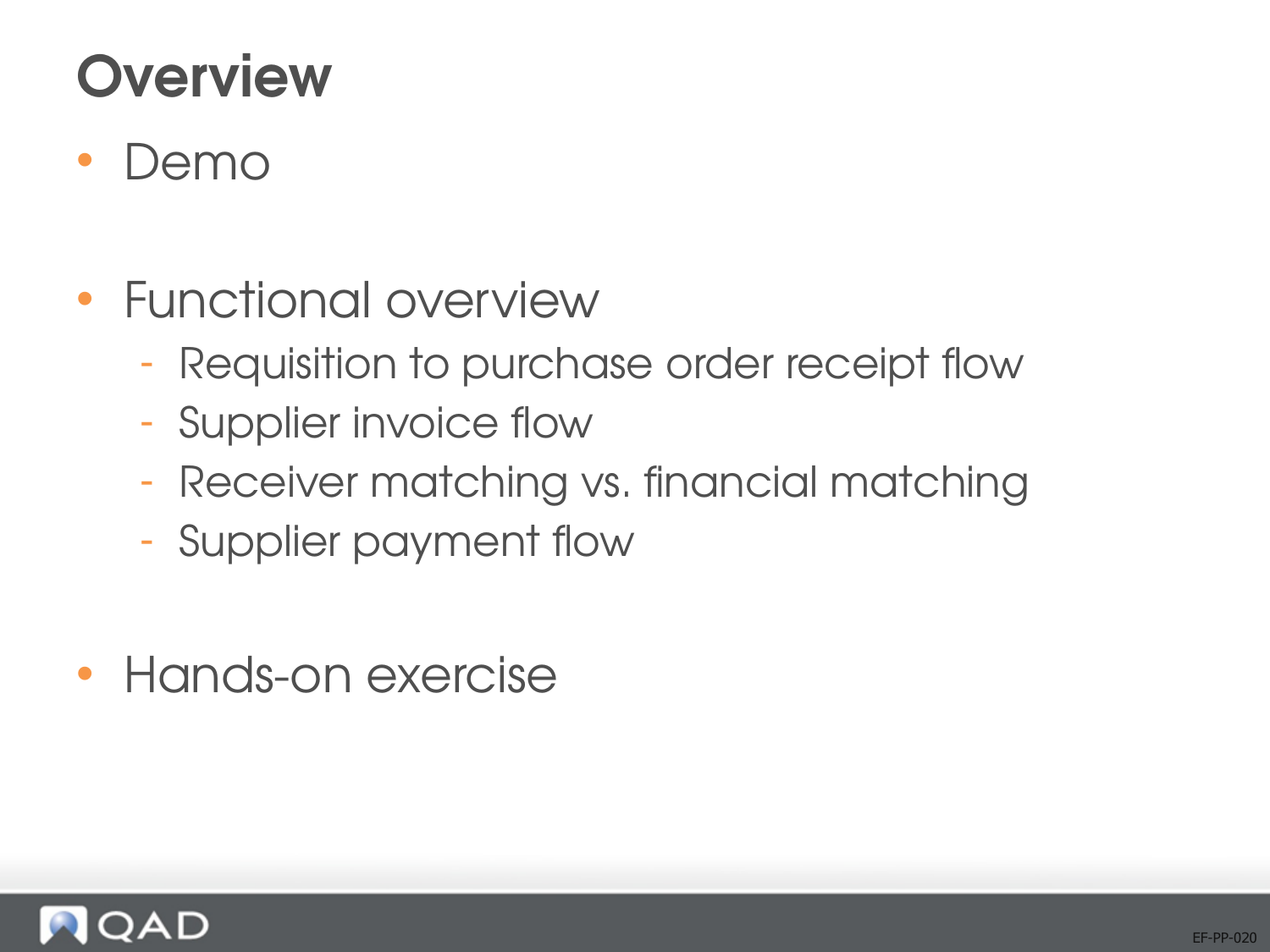

# Overview
Demo

Functional overview
Requisition to purchase order receipt flow
Supplier invoice flow
Receiver matching vs. financial matching
Supplier payment flow

Hands-on exercise

EF-PP-020